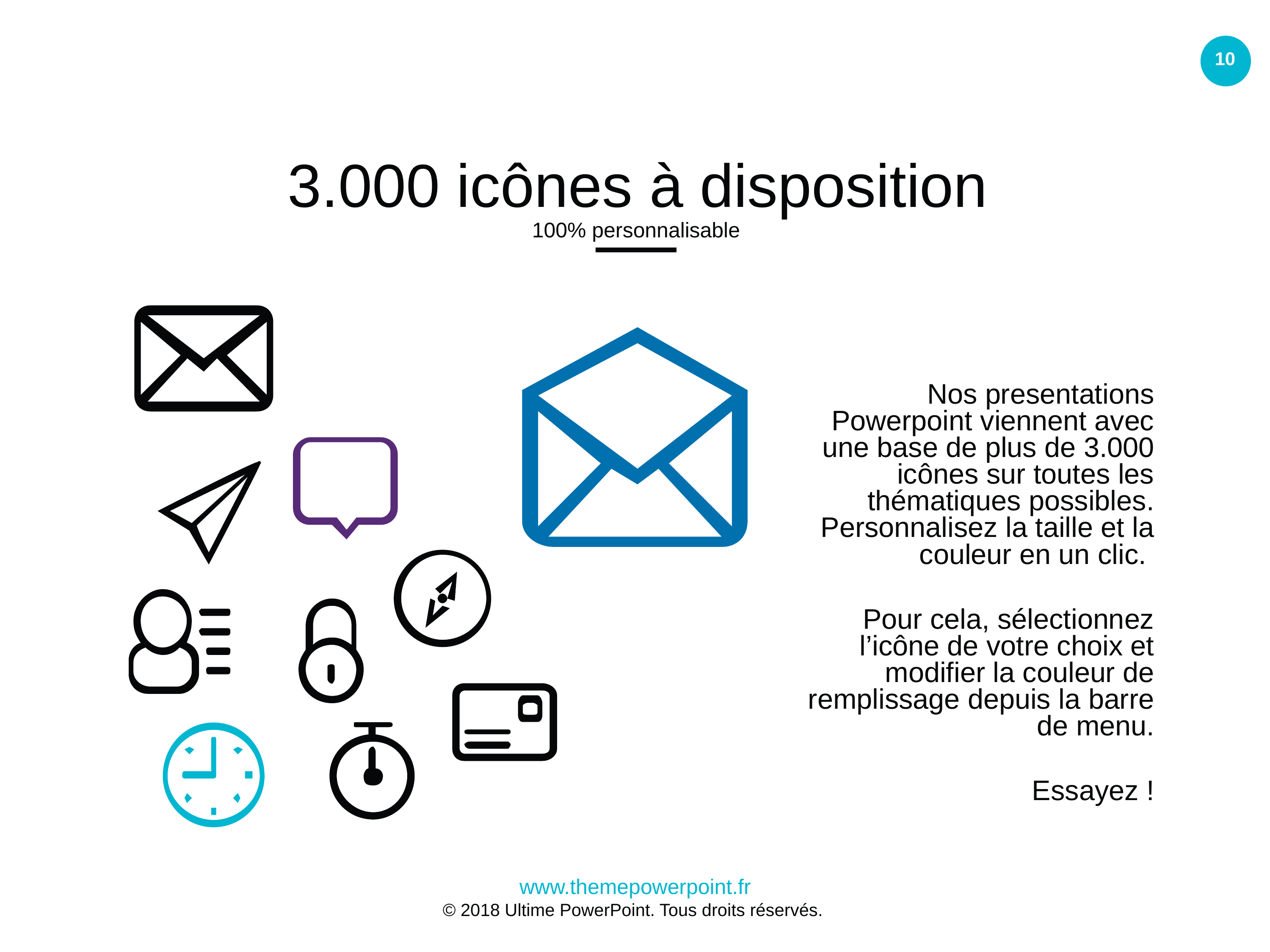

3.000 icônes à disposition
100% personnalisable

Nos presentations Powerpoint viennent avec une base de plus de 3.000 icônes sur toutes les thématiques possibles. Personnalisez la taille et la couleur en un clic.

Pour cela, sélectionnez l’icône de votre choix et modifier la couleur de remplissage depuis la barre de menu.

Essayez !